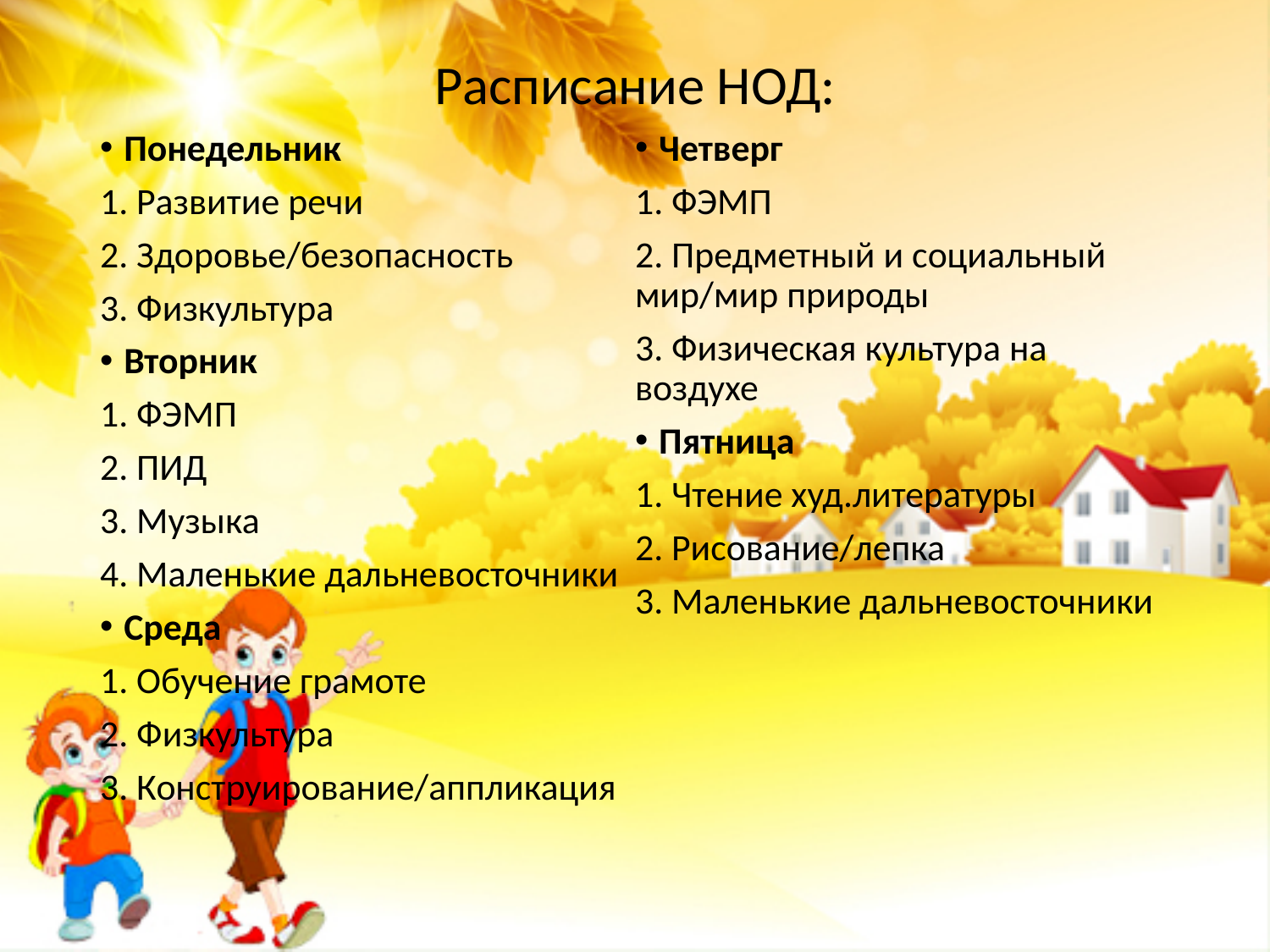

# Расписание НОД:
Понедельник
1. Развитие речи
2. Здоровье/безопасность
3. Физкультура
Вторник
1. ФЭМП
2. ПИД
3. Музыка
4. Маленькие дальневосточники
Среда
1. Обучение грамоте
2. Физкультура
3. Конструирование/аппликация

Четверг
1. ФЭМП
2. Предметный и социальный мир/мир природы
3. Физическая культура на воздухе
Пятница
1. Чтение худ.литературы
2. Рисование/лепка
3. Маленькие дальневосточники